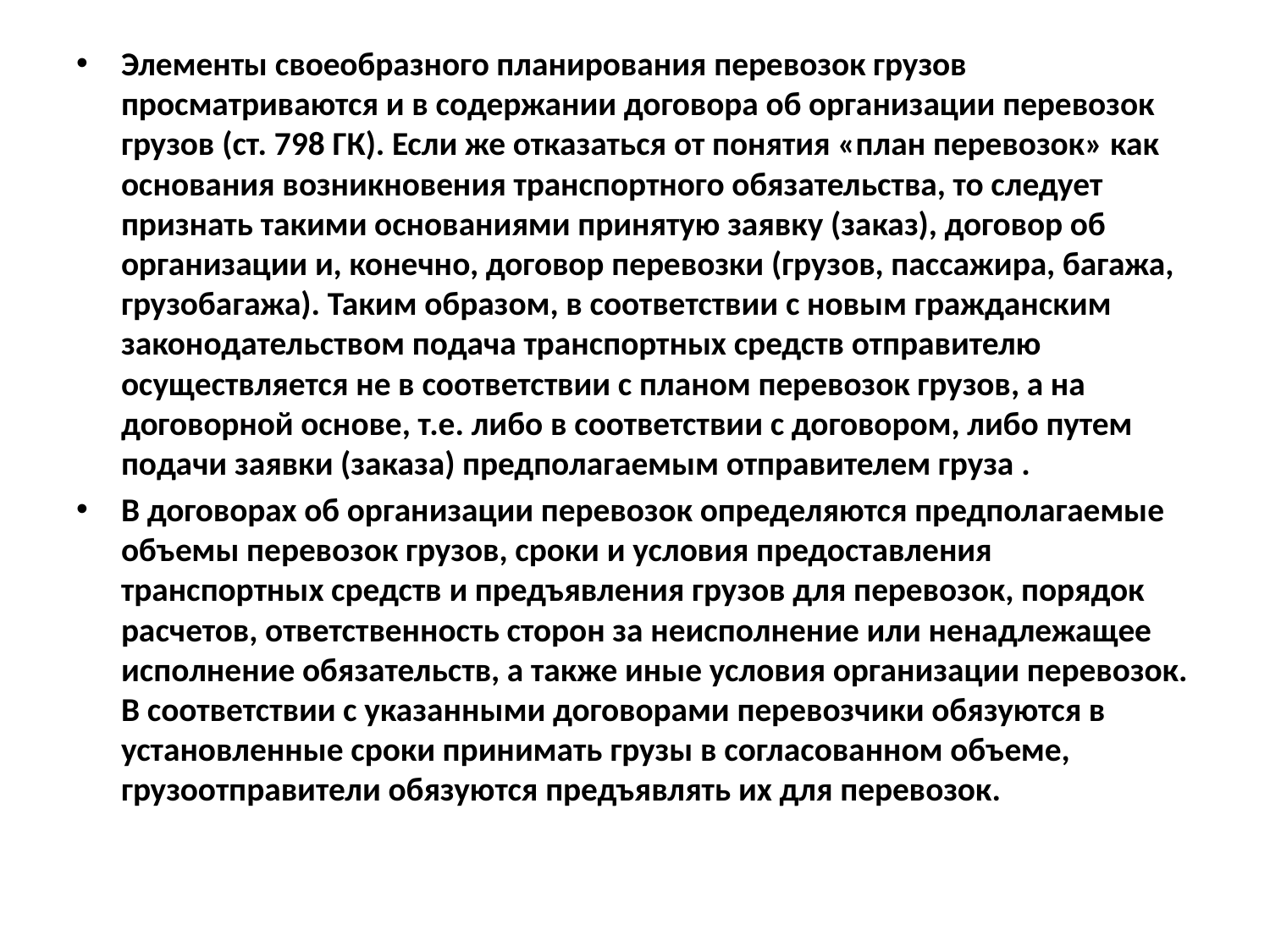

Элементы своеобразного планирования перевозок грузов просматриваются и в содержании договора об организации перевозок грузов (ст. 798 ГК). Если же отказаться от понятия «план перевозок» как основания возникновения транспортного обязательства, то следует признать такими основаниями принятую заявку (заказ), договор об организации и, конечно, договор перевозки (грузов, пассажира, багажа, грузобагажа). Таким образом, в соответствии с новым гражданским законодательством подача транспортных средств отправителю осуществляется не в соответствии с планом перевозок грузов, а на договорной основе, т.е. либо в соответствии с договором, либо путем подачи заявки (заказа) предполагаемым отправителем груза .
В договорах об организации перевозок определяются предполагаемые объемы перевозок грузов, сроки и условия предоставления транспортных средств и предъявления грузов для перевозок, порядок расчетов, ответственность сторон за неисполнение или ненадлежащее исполнение обязательств, а также иные условия организации перевозок. В соответствии с указанными договорами перевозчики обязуются в установленные сроки принимать грузы в согласованном объеме, грузоотправители обязуются предъявлять их для перевозок.